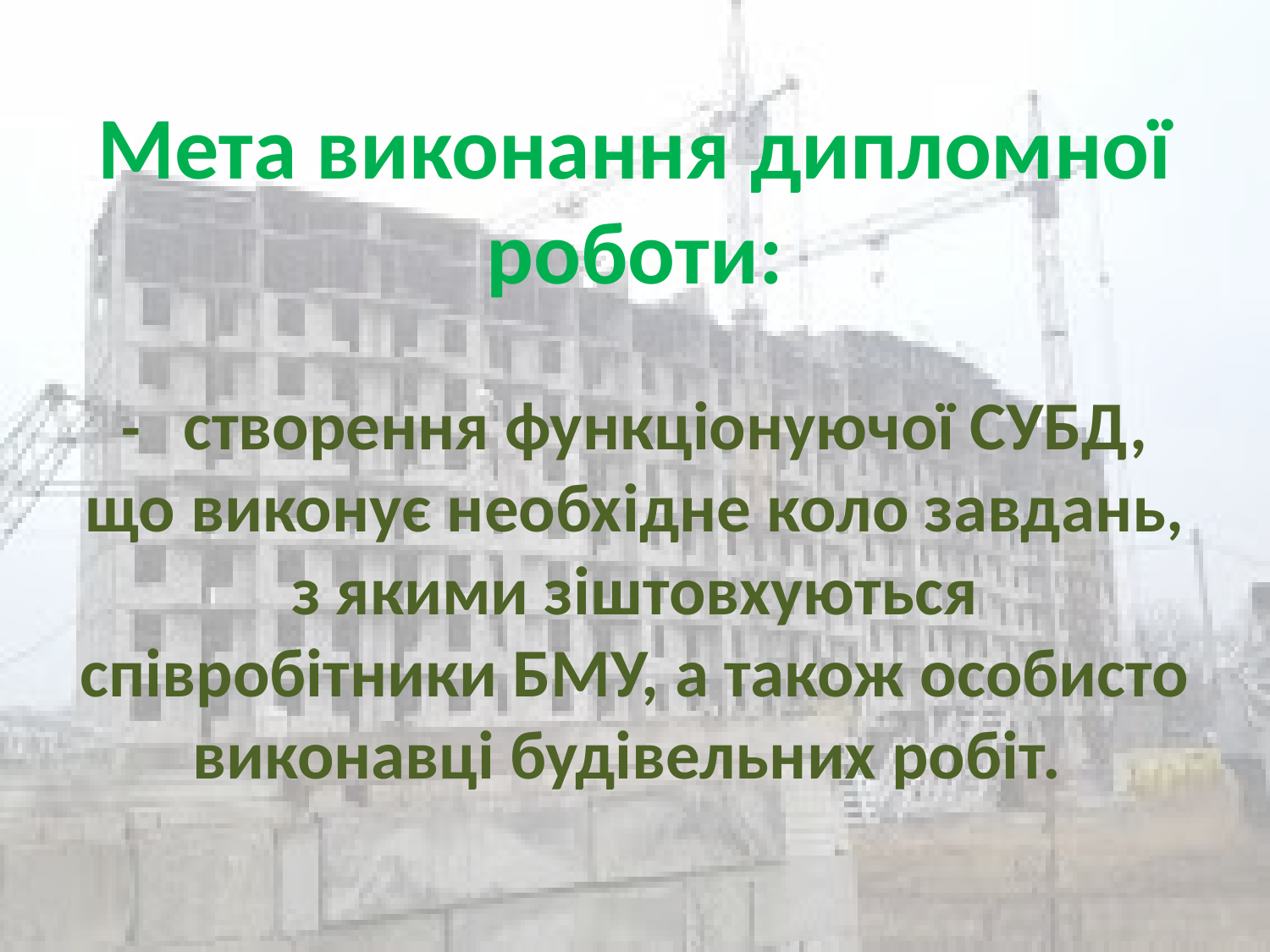

# Мета виконання дипломної роботи:

-   створення функціонуючої СУБД, що виконує необхідне коло завдань, з якими зіштовхуються спiвробiтники БМУ, а також особисто виконавці будівельних робіт.